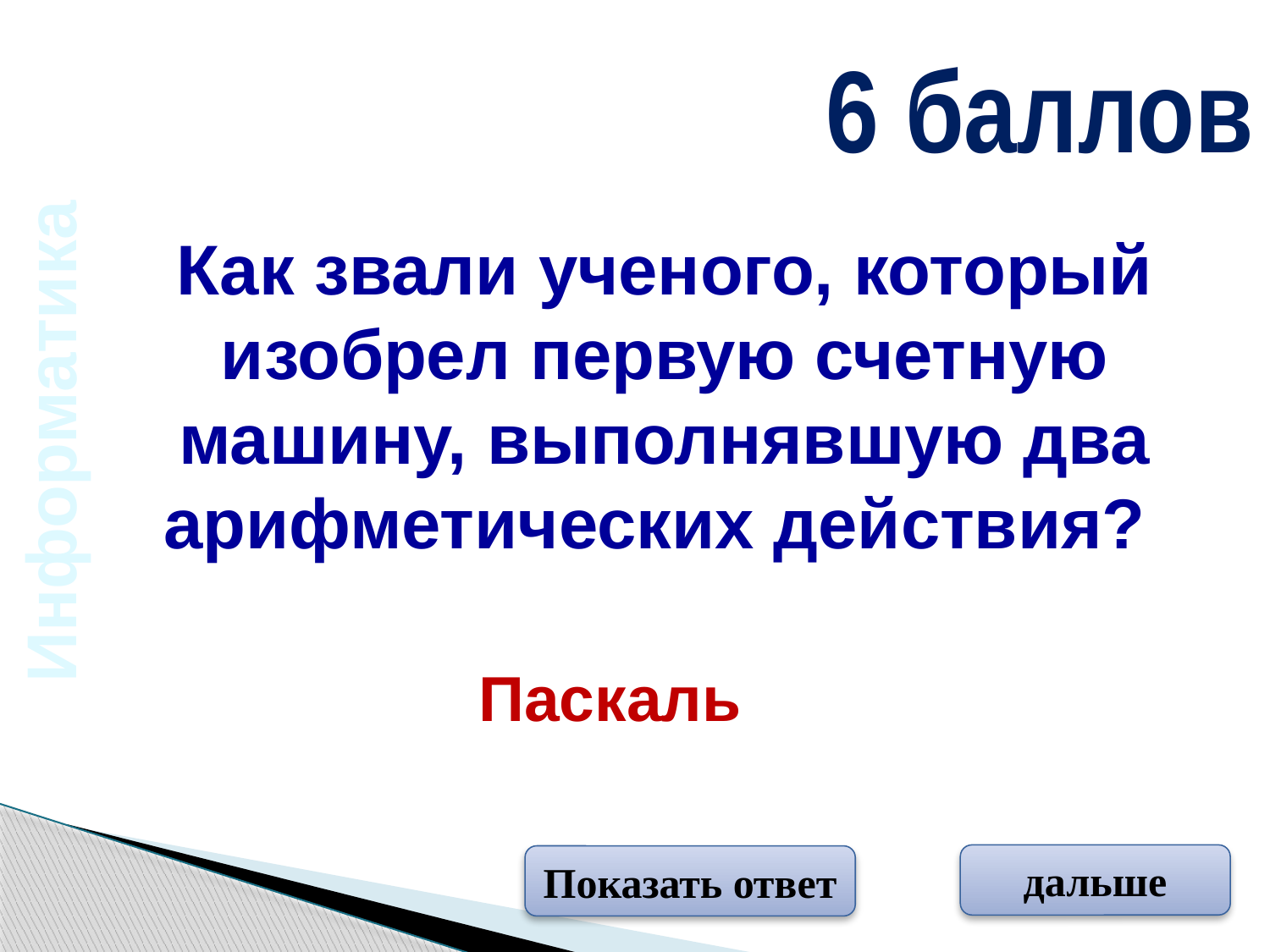

6 баллов
Как звали ученого, который изобрел первую счетную машину, выполнявшую два арифметических действия?
Информатика
Паскаль
дальше
Показать ответ